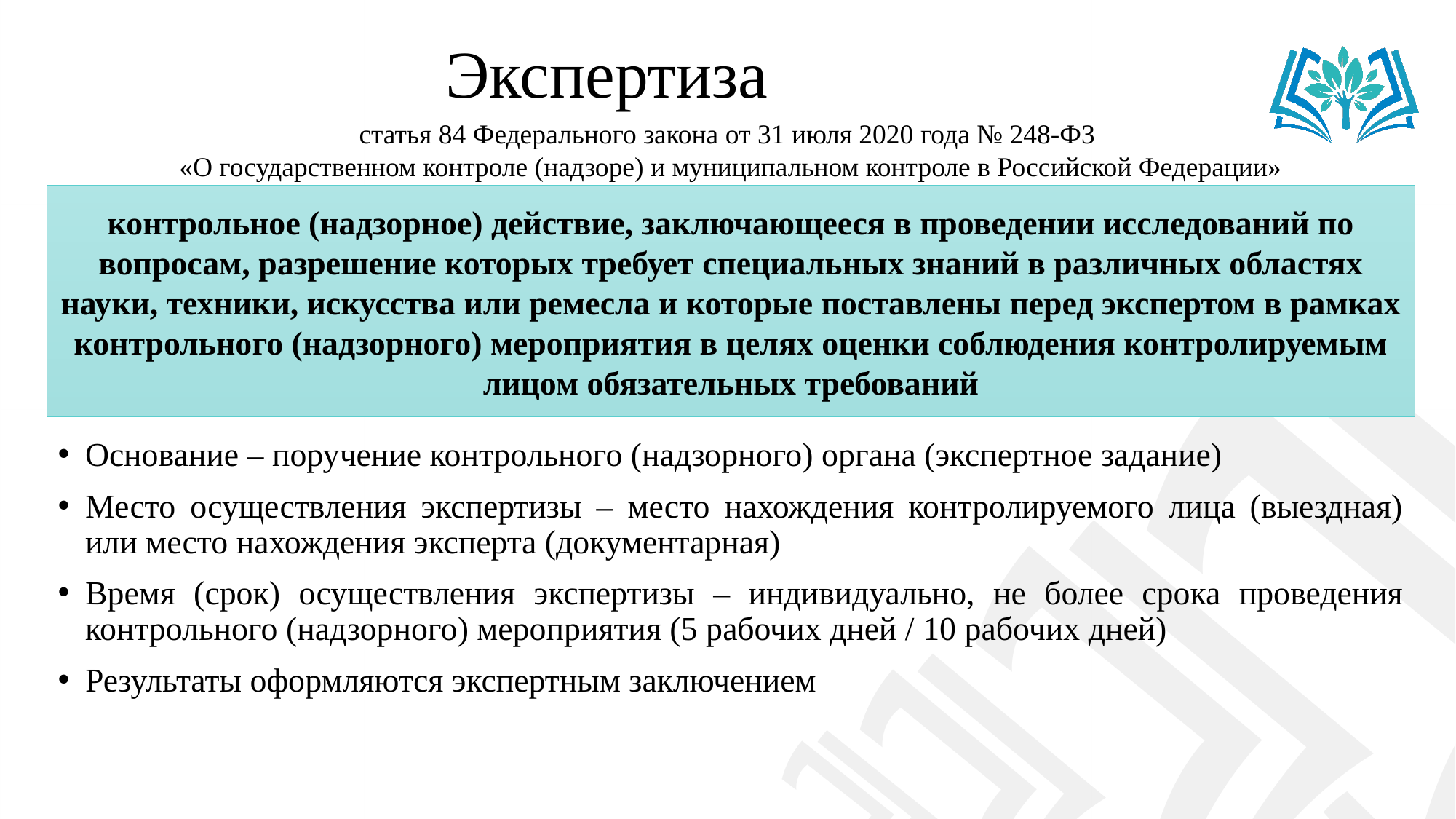

# Экспертиза
статья 84 Федерального закона от 31 июля 2020 года № 248-ФЗ
«О государственном контроле (надзоре) и муниципальном контроле в Российской Федерации»

контрольное (надзорное) действие, заключающееся в проведении исследований по вопросам, разрешение которых требует специальных знаний в различных областях науки, техники, искусства или ремесла и которые поставлены перед экспертом в рамках контрольного (надзорного) мероприятия в целях оценки соблюдения контролируемым лицом обязательных требований
Основание – поручение контрольного (надзорного) органа (экспертное задание)
Место осуществления экспертизы – место нахождения контролируемого лица (выездная) или место нахождения эксперта (документарная)
Время (срок) осуществления экспертизы – индивидуально, не более срока проведения контрольного (надзорного) мероприятия (5 рабочих дней / 10 рабочих дней)
Результаты оформляются экспертным заключением